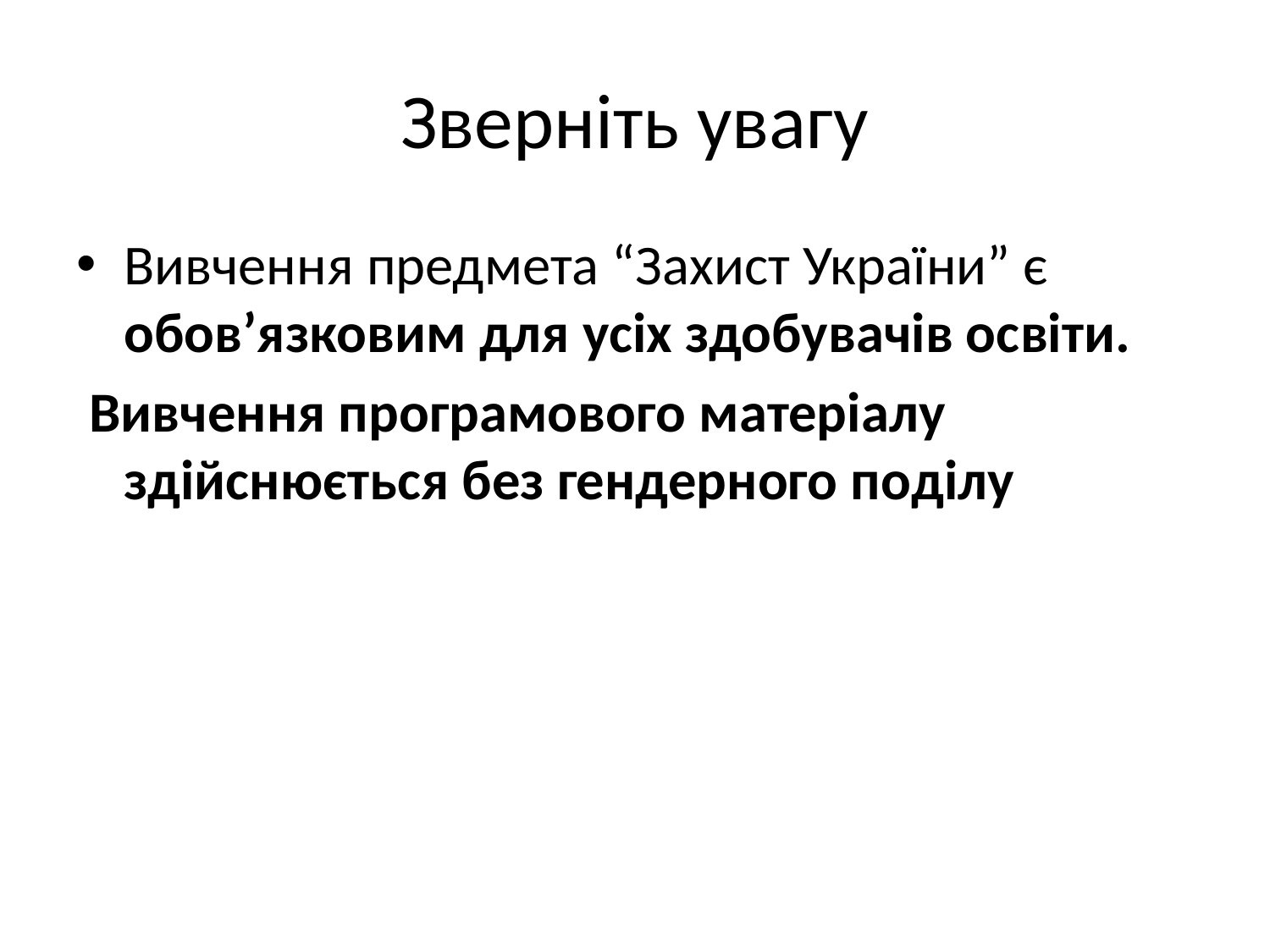

# Зверніть увагу
Вивчення предмета “Захист України” є обов’язковим для усіх здобувачів освіти.
 Вивчення програмового матеріалу здійснюється без гендерного поділу